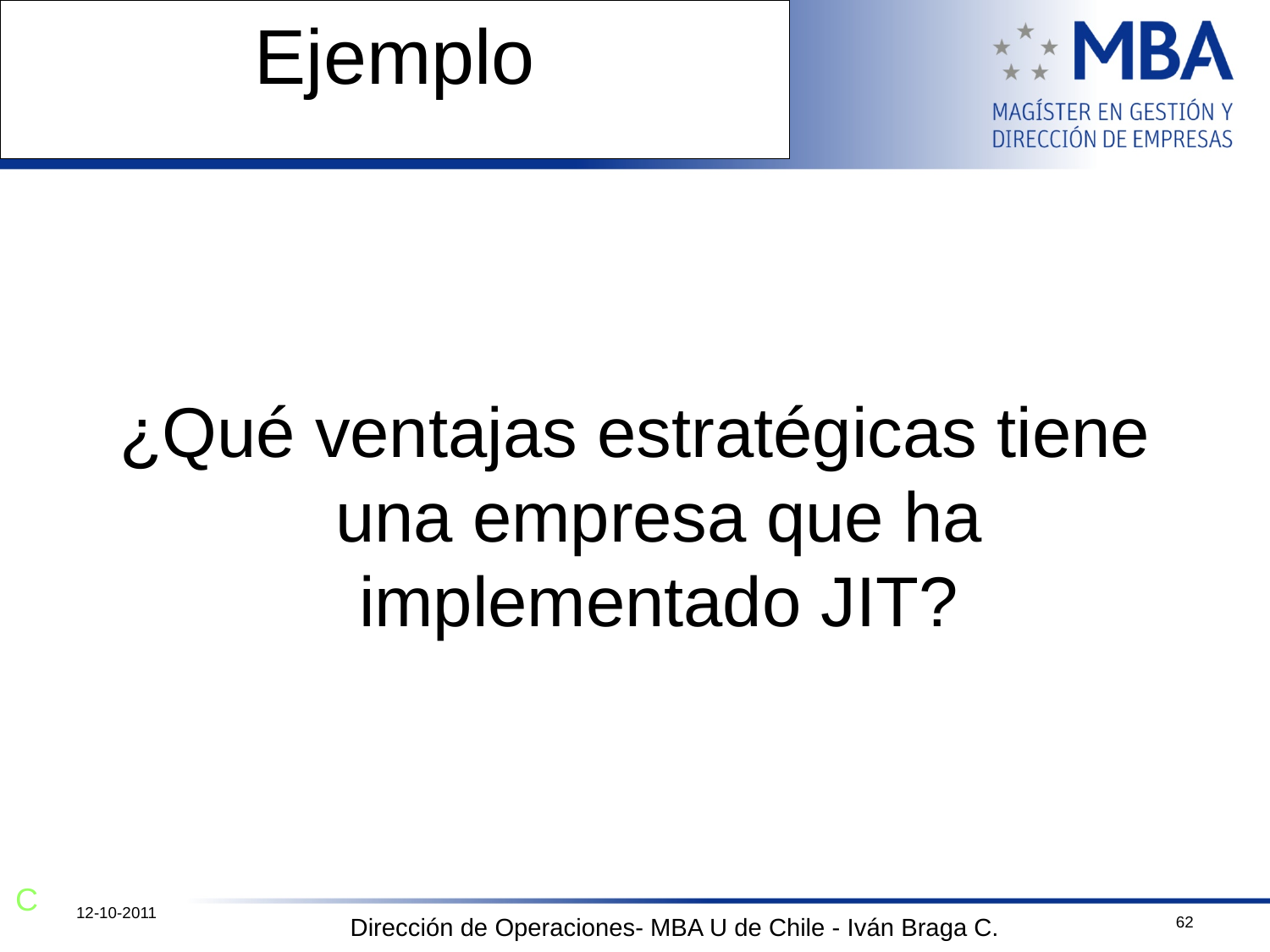

# Ejemplo
¿Qué ventajas estratégicas tiene una empresa que ha implementado JIT?
C
12-10-2011

62